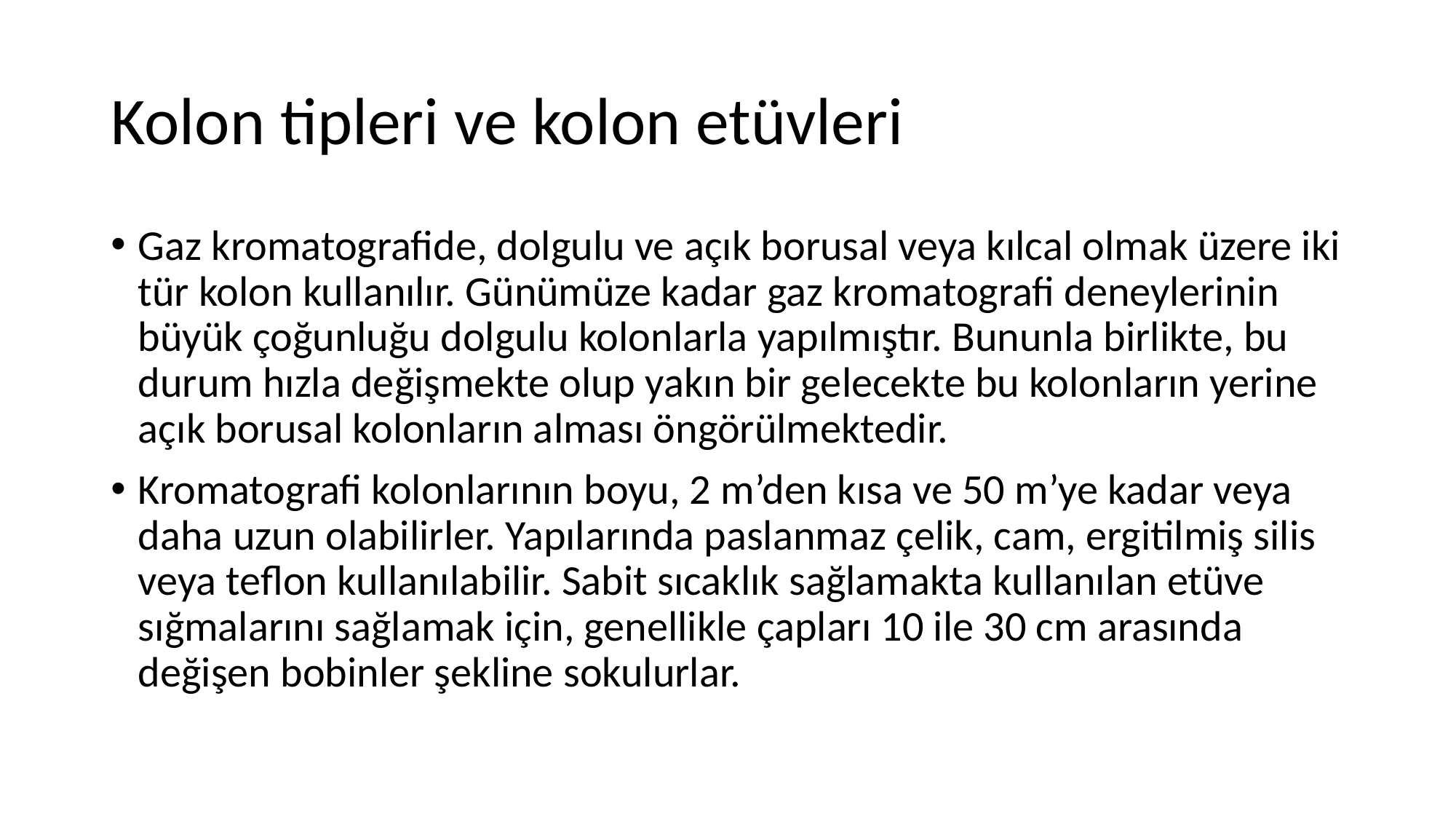

# Kolon tipleri ve kolon etüvleri
Gaz kromatografide, dolgulu ve açık borusal veya kılcal olmak üzere iki tür kolon kullanılır. Günümüze kadar gaz kromatografi deneylerinin büyük çoğunluğu dolgulu kolonlarla yapılmıştır. Bununla birlikte, bu durum hızla değişmekte olup yakın bir gelecekte bu kolonların yerine açık borusal kolonların alması öngörülmektedir.
Kromatografi kolonlarının boyu, 2 m’den kısa ve 50 m’ye kadar veya daha uzun olabilirler. Yapılarında paslanmaz çelik, cam, ergitilmiş silis veya teflon kullanılabilir. Sabit sıcaklık sağlamakta kullanılan etüve sığmalarını sağlamak için, genellikle çapları 10 ile 30 cm arasında değişen bobinler şekline sokulurlar.